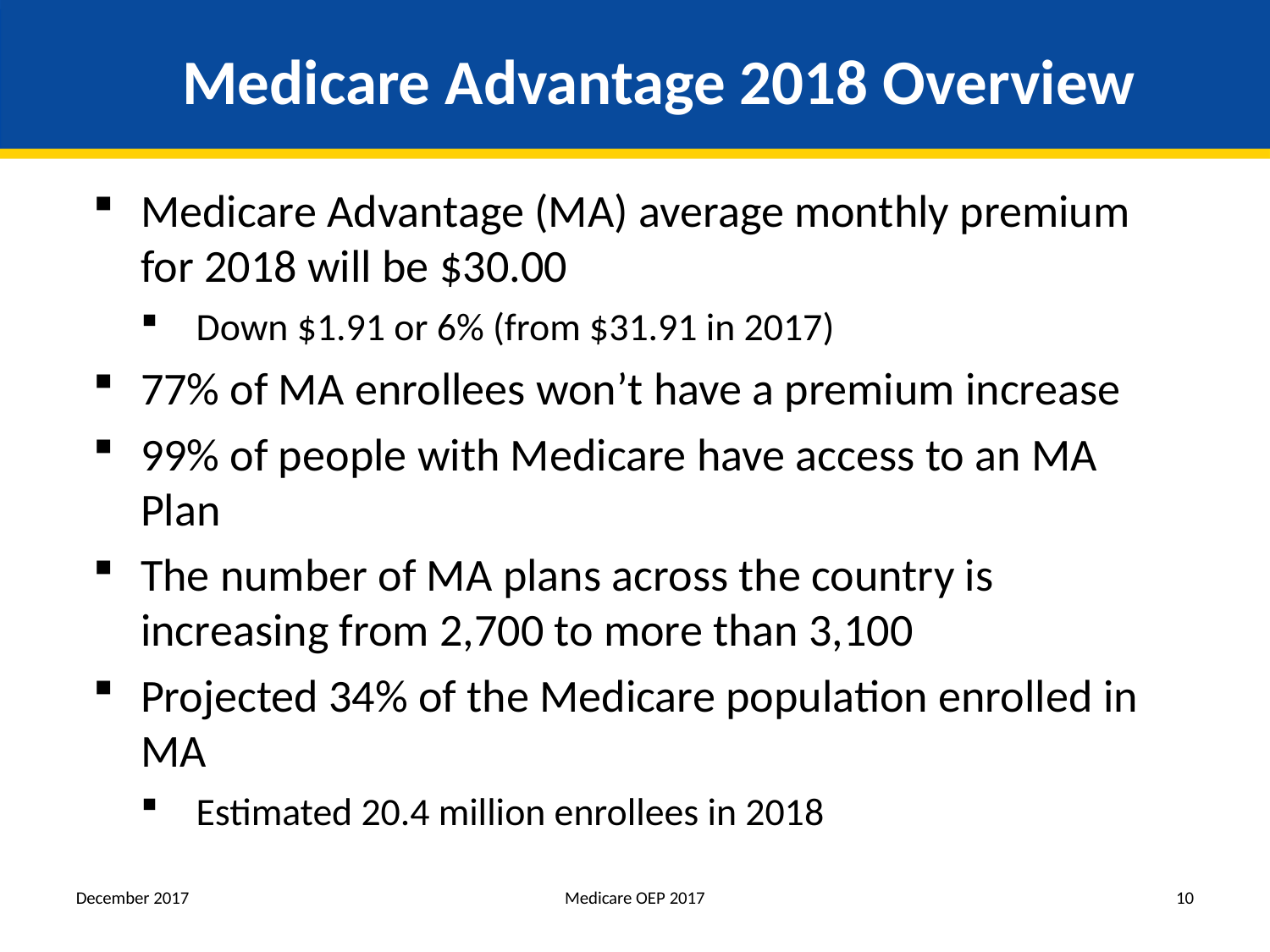

# Medicare Advantage 2018 Overview
Medicare Advantage (MA) average monthly premium for 2018 will be $30.00
Down $1.91 or 6% (from $31.91 in 2017)
77% of MA enrollees won’t have a premium increase
99% of people with Medicare have access to an MA Plan
The number of MA plans across the country is increasing from 2,700 to more than 3,100
Projected 34% of the Medicare population enrolled in MA
Estimated 20.4 million enrollees in 2018

December 2017
Medicare OEP 2017
10